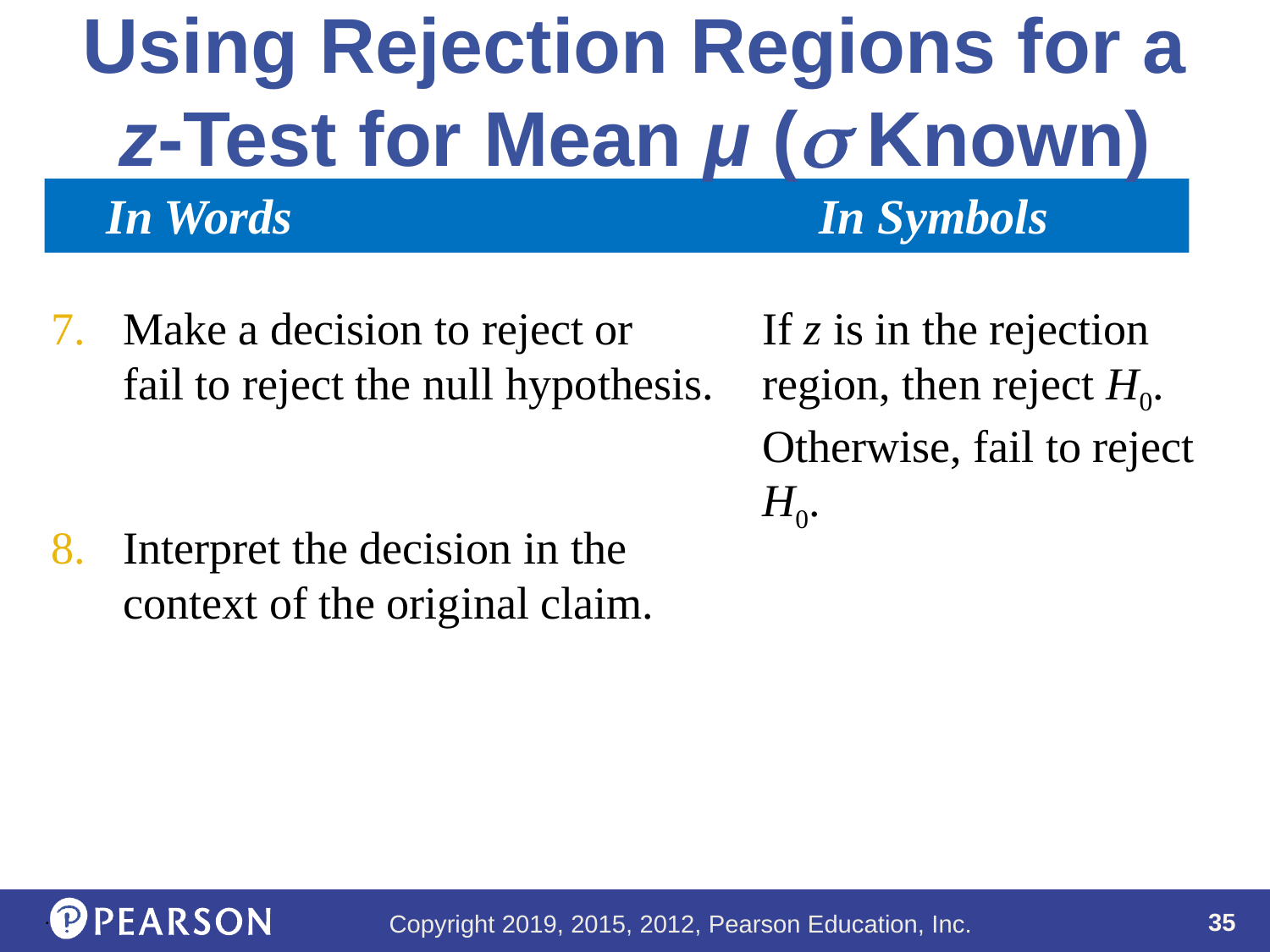

# Using Rejection Regions for a z-Test for Mean μ (σ Known)

    In Words					In Symbols
Make a decision to reject or
fail to reject the null hypothesis.

Interpret the decision in the
context of the original claim.
If z is in the rejection region, then reject H0. Otherwise, fail to reject H0.

.